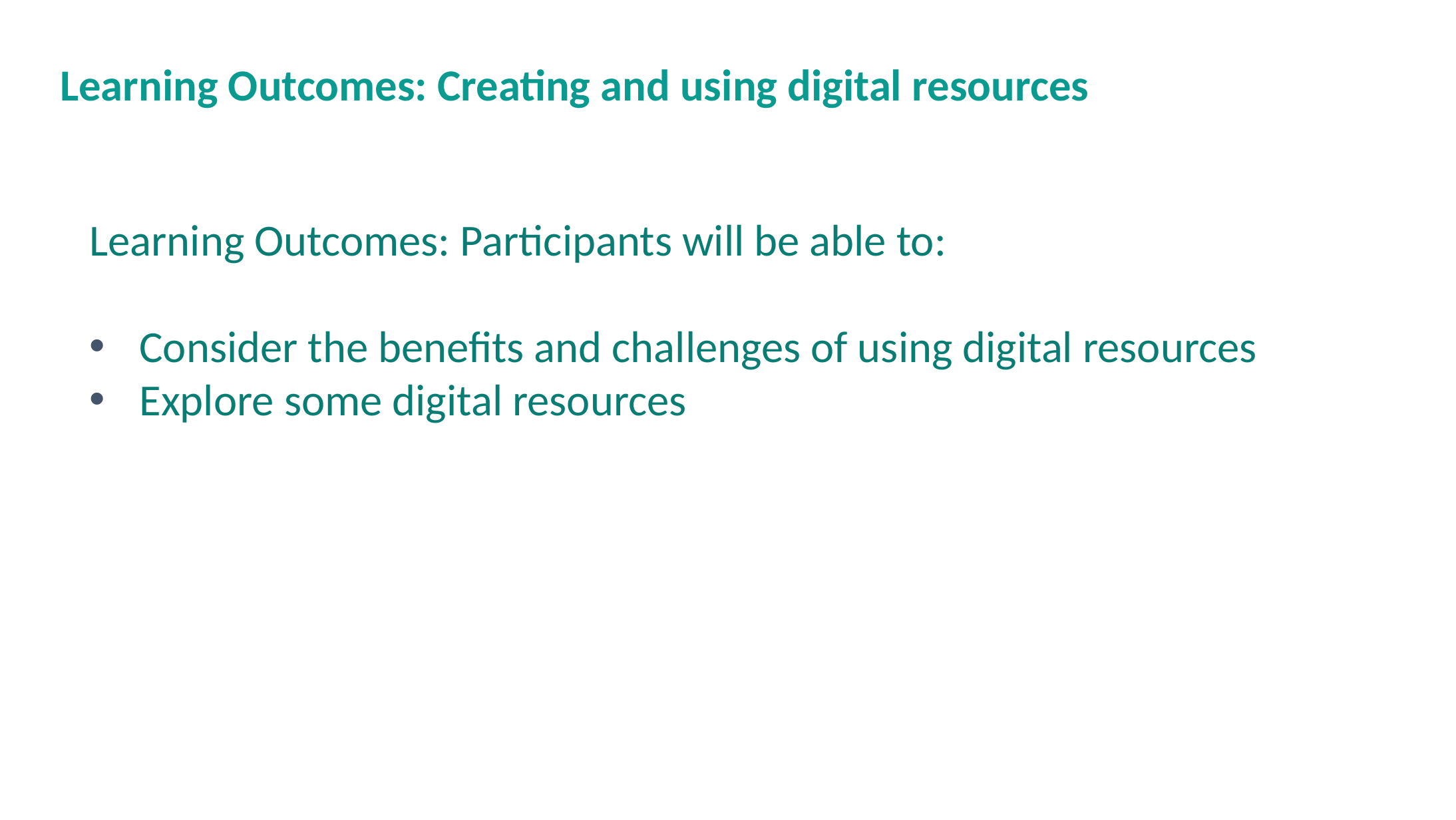

# Learning Outcomes: Creating and using digital resources
Learning Outcomes: Participants will be able to:

Consider the benefits and challenges of using digital resources
Explore some digital resources